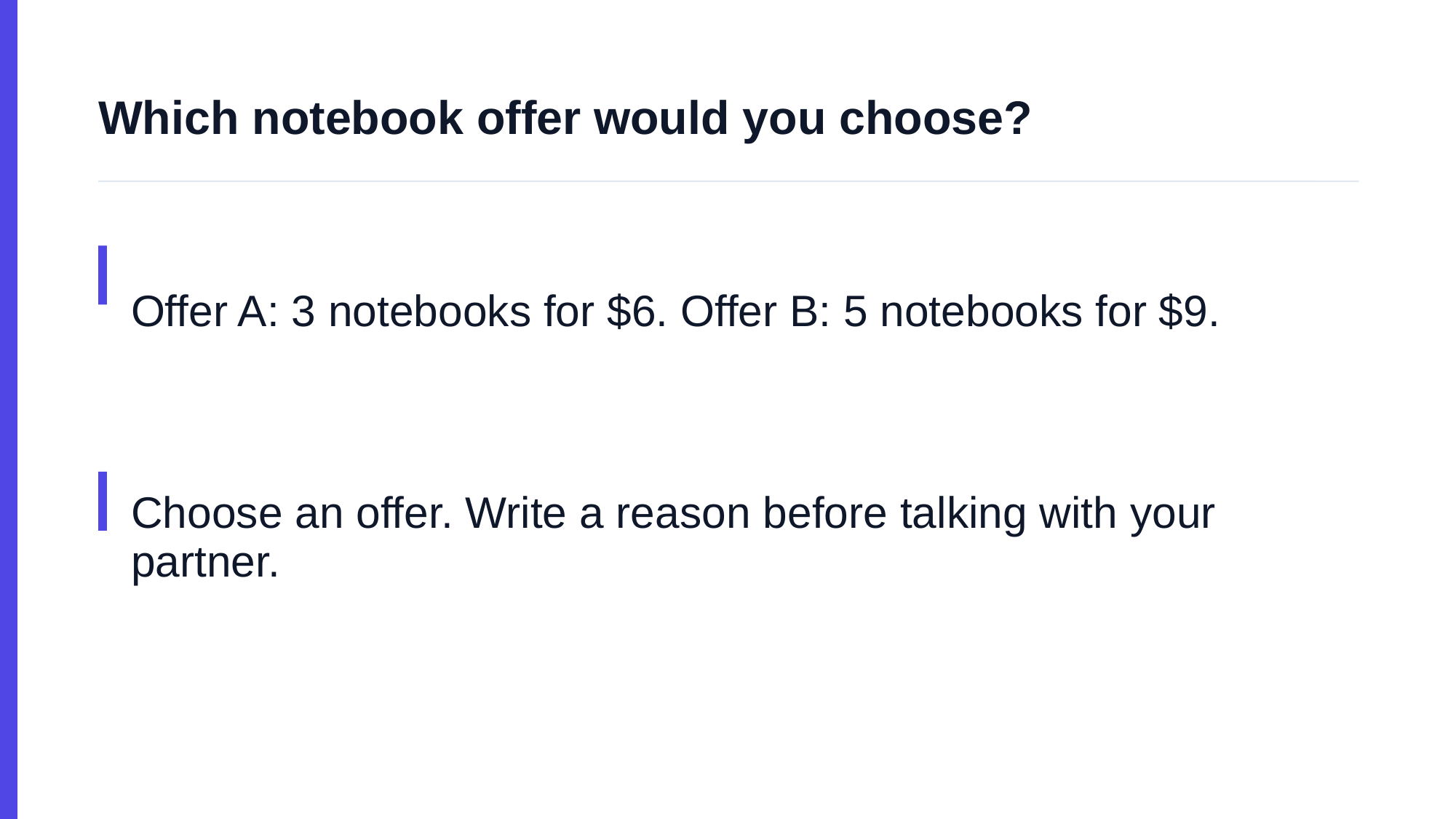

Which notebook offer would you choose?

Offer A: 3 notebooks for $6. Offer B: 5 notebooks for $9.

Choose an offer. Write a reason before talking with your partner.